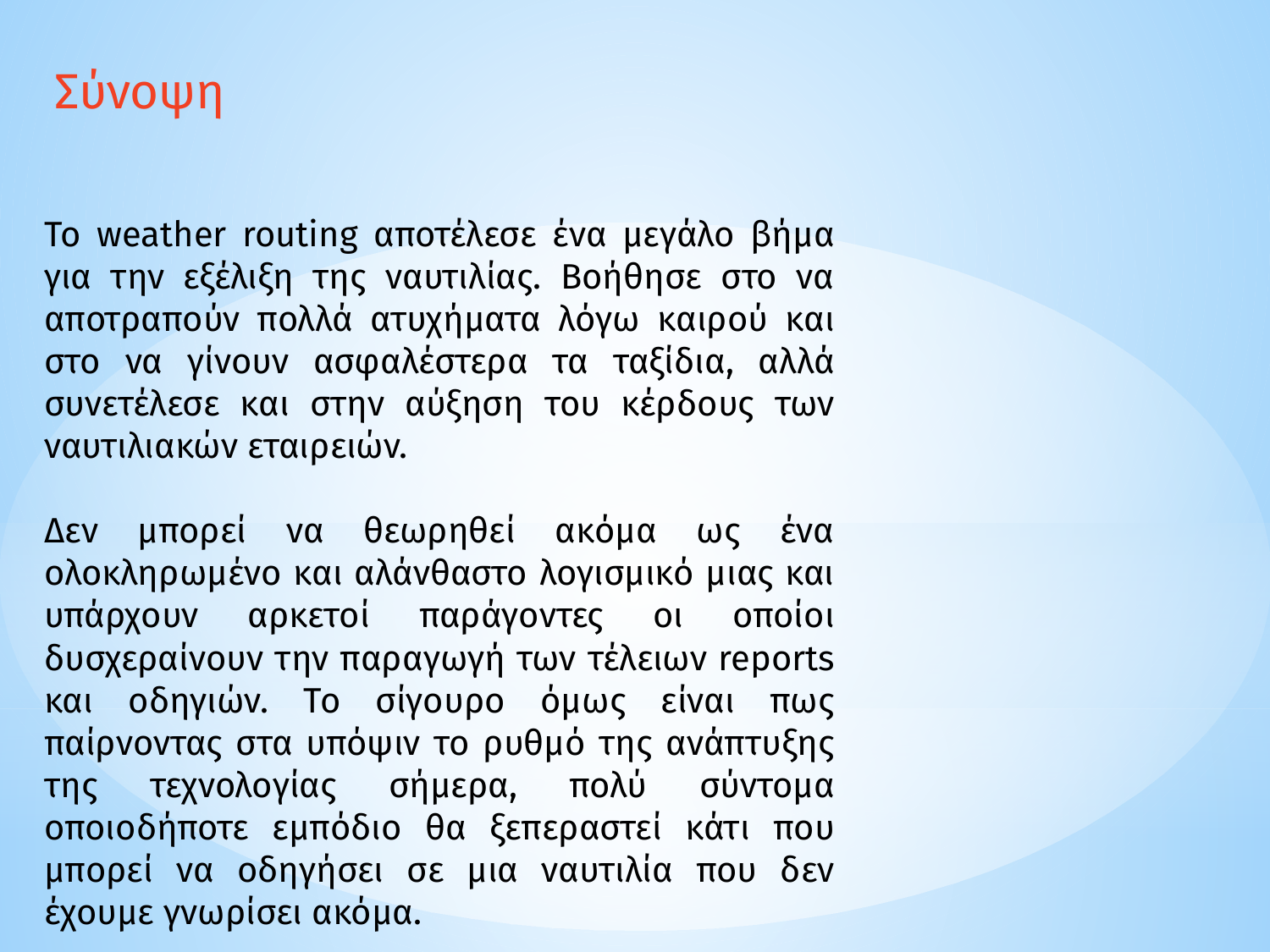

Σύνοψη

Το weather routing αποτέλεσε ένα μεγάλο βήμα για την εξέλιξη της ναυτιλίας. Βοήθησε στο να αποτραπούν πολλά ατυχήματα λόγω καιρού και στο να γίνουν ασφαλέστερα τα ταξίδια, αλλά συνετέλεσε και στην αύξηση του κέρδους των ναυτιλιακών εταιρειών.

Δεν μπορεί να θεωρηθεί ακόμα ως ένα ολοκληρωμένο και αλάνθαστο λογισμικό μιας και υπάρχουν αρκετοί παράγοντες οι οποίοι δυσχεραίνουν την παραγωγή των τέλειων reports και οδηγιών. Το σίγουρο όμως είναι πως παίρνοντας στα υπόψιν το ρυθμό της ανάπτυξης της τεχνολογίας σήμερα, πολύ σύντομα οποιοδήποτε εμπόδιο θα ξεπεραστεί κάτι που μπορεί να οδηγήσει σε μια ναυτιλία που δεν έχουμε γνωρίσει ακόμα.